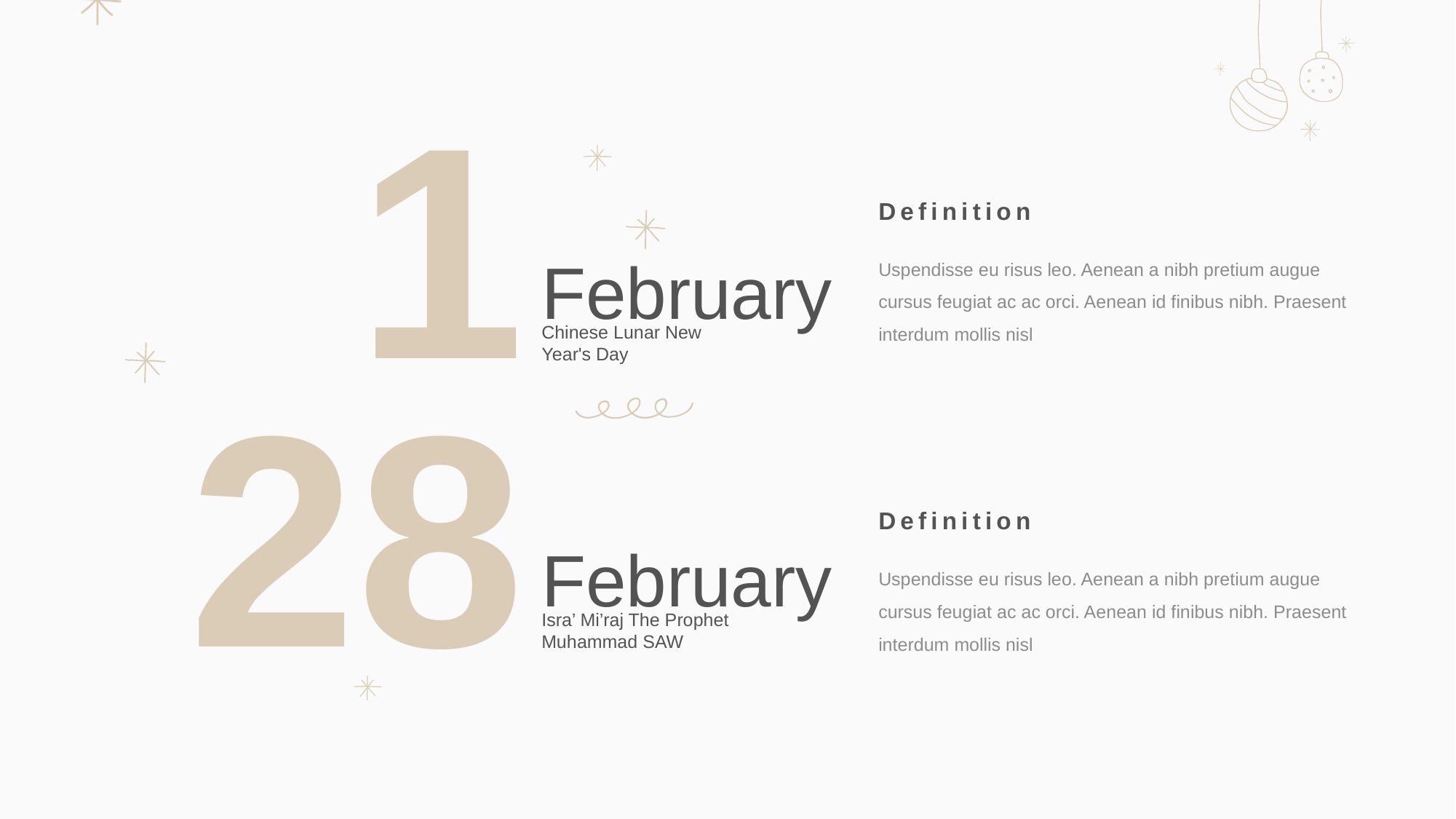

1

Definition
Uspendisse eu risus leo. Aenean a nibh pretium augue cursus feugiat ac ac orci. Aenean id finibus nibh. Praesent interdum mollis nisl

February
Chinese Lunar New Year's Day
28

Definition
February
Uspendisse eu risus leo. Aenean a nibh pretium augue cursus feugiat ac ac orci. Aenean id finibus nibh. Praesent interdum mollis nisl
Isra’ Mi’raj The Prophet  Muhammad SAW